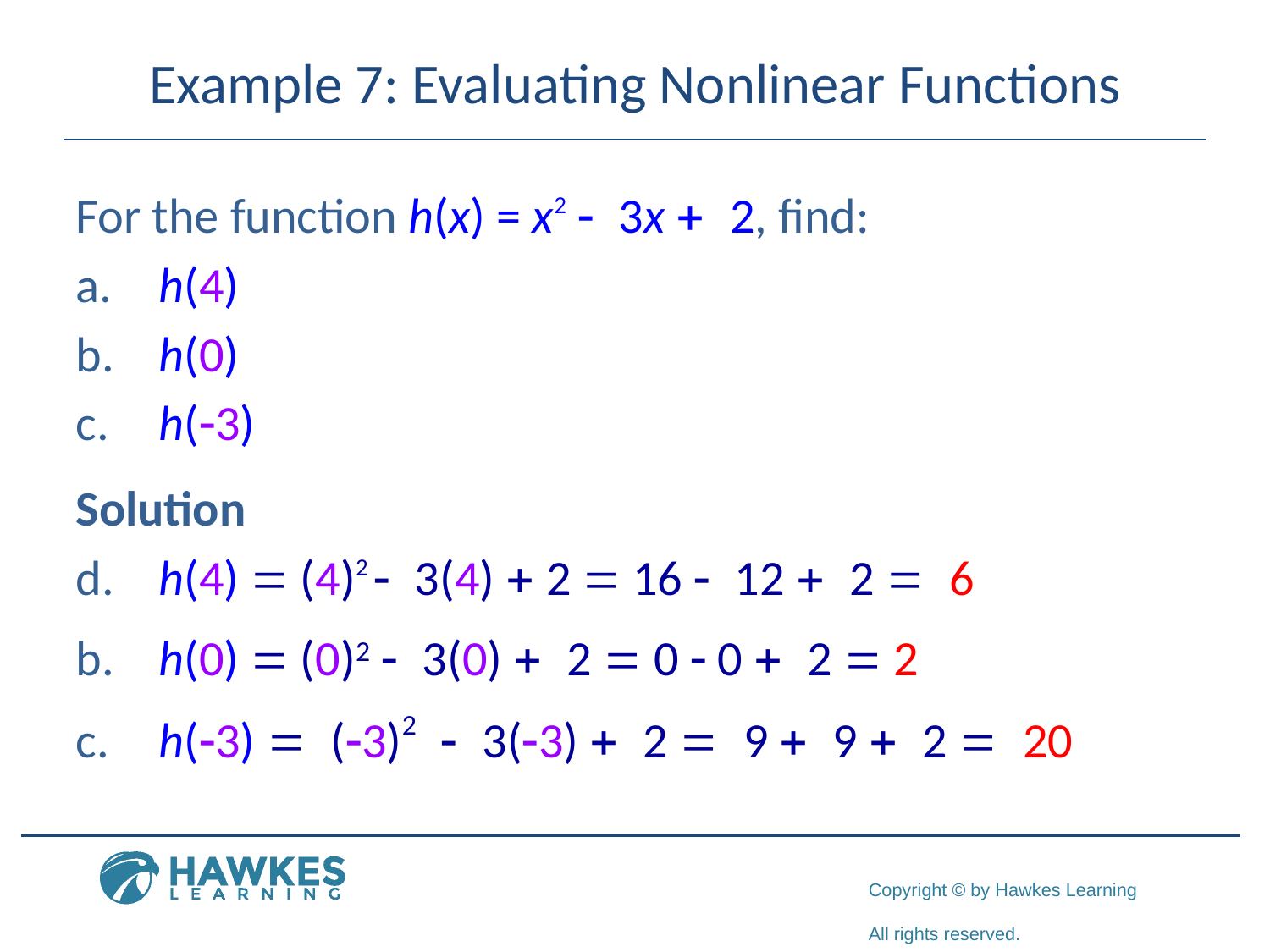

# Example 7: Evaluating Nonlinear Functions
For the function h(x) = x2 − 3x + 2, find:
 h(4)
 h(0)
 h(−3)
Solution
 h(4) = (4)2 − 3(4) + 2 = 16 − 12 + 2 = 6
 h(0) = (0)2 − 3(0) + 2 = 0 − 0 + 2 = 2
 h(−3) = (−3)2 − 3(−3) + 2 = 9 + 9 + 2 = 20